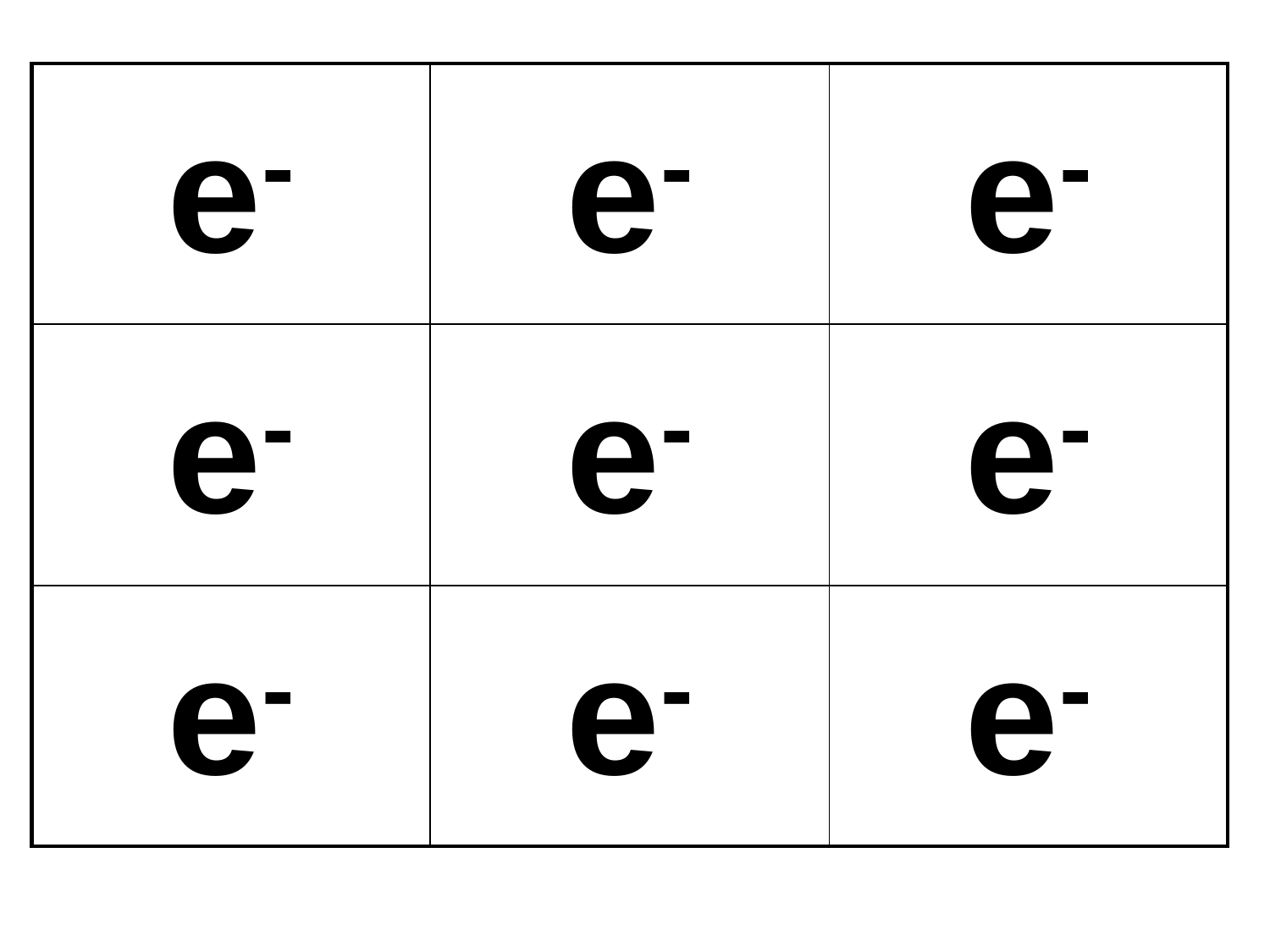

| e- | e- | e- |
| --- | --- | --- |
| e- | e- | e- |
| e- | e- | e- |